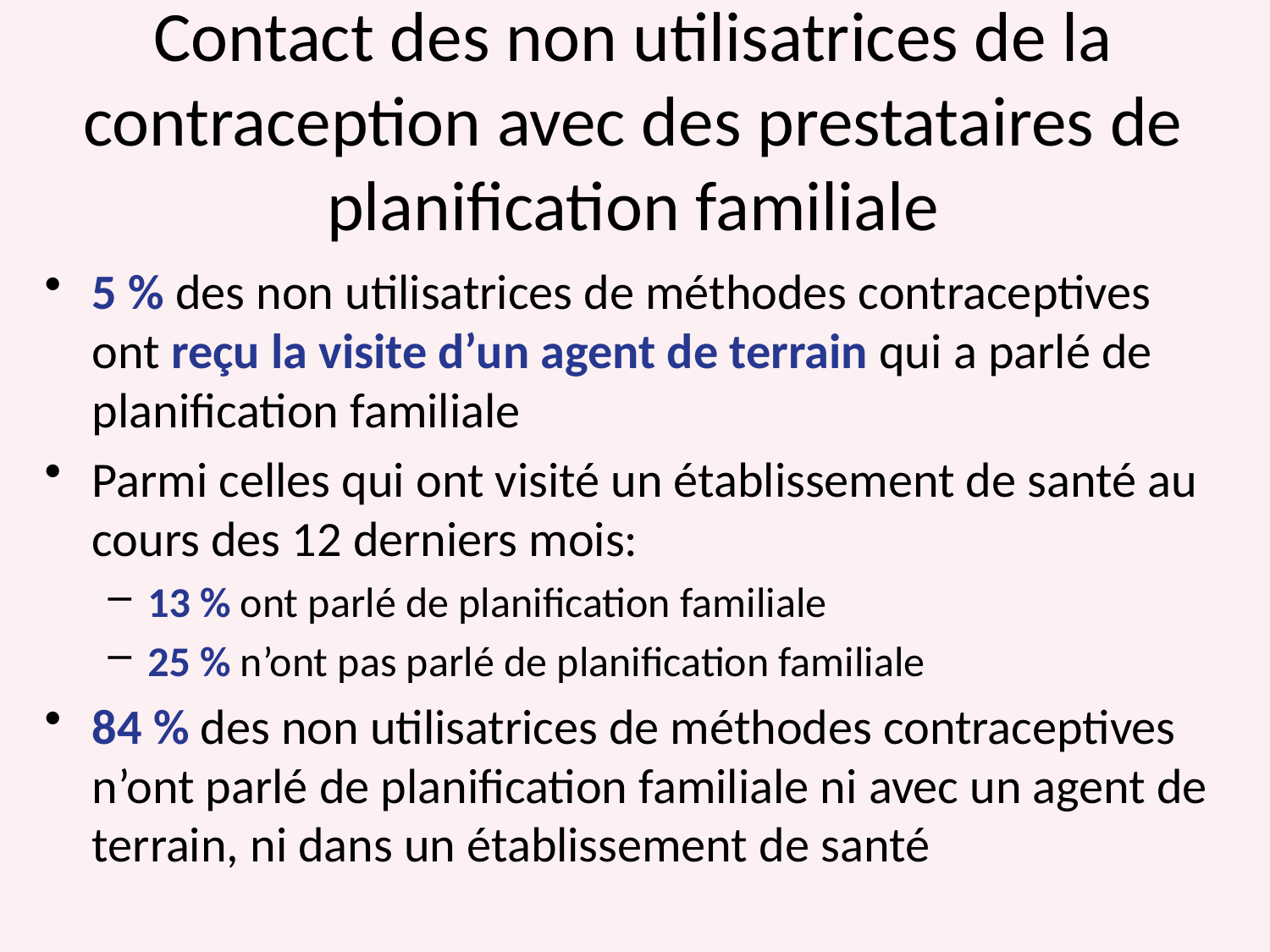

# Contact des non utilisatrices de la contraception avec des prestataires de planification familiale
5 % des non utilisatrices de méthodes contraceptives ont reçu la visite d’un agent de terrain qui a parlé de planification familiale
Parmi celles qui ont visité un établissement de santé au cours des 12 derniers mois:
13 % ont parlé de planification familiale
25 % n’ont pas parlé de planification familiale
84 % des non utilisatrices de méthodes contraceptives n’ont parlé de planification familiale ni avec un agent de terrain, ni dans un établissement de santé